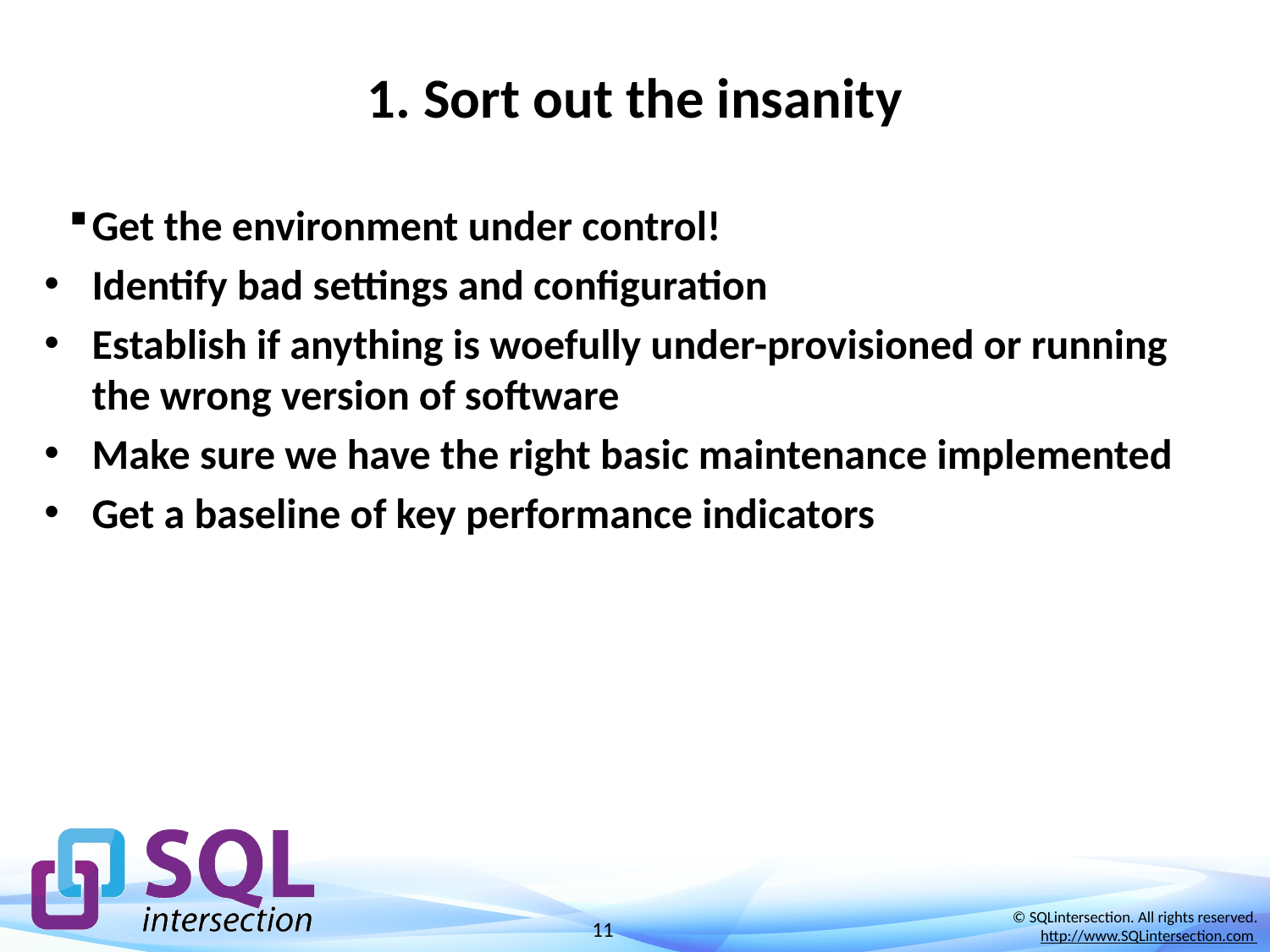

# 1. Sort out the insanity
Get the environment under control!
Identify bad settings and configuration
Establish if anything is woefully under-provisioned or running the wrong version of software
Make sure we have the right basic maintenance implemented
Get a baseline of key performance indicators